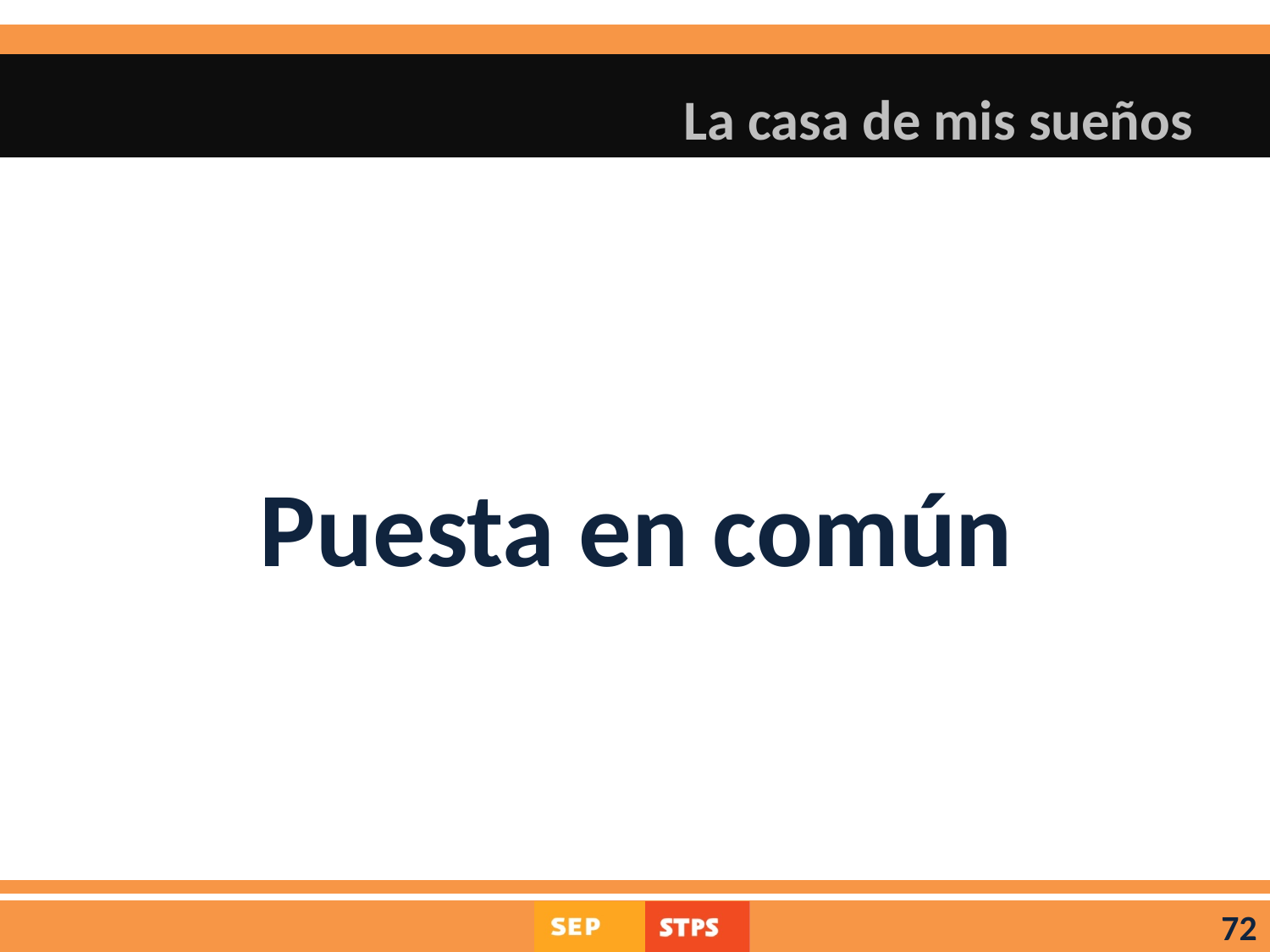

# La casa de mis sueños
Puesta en común

72